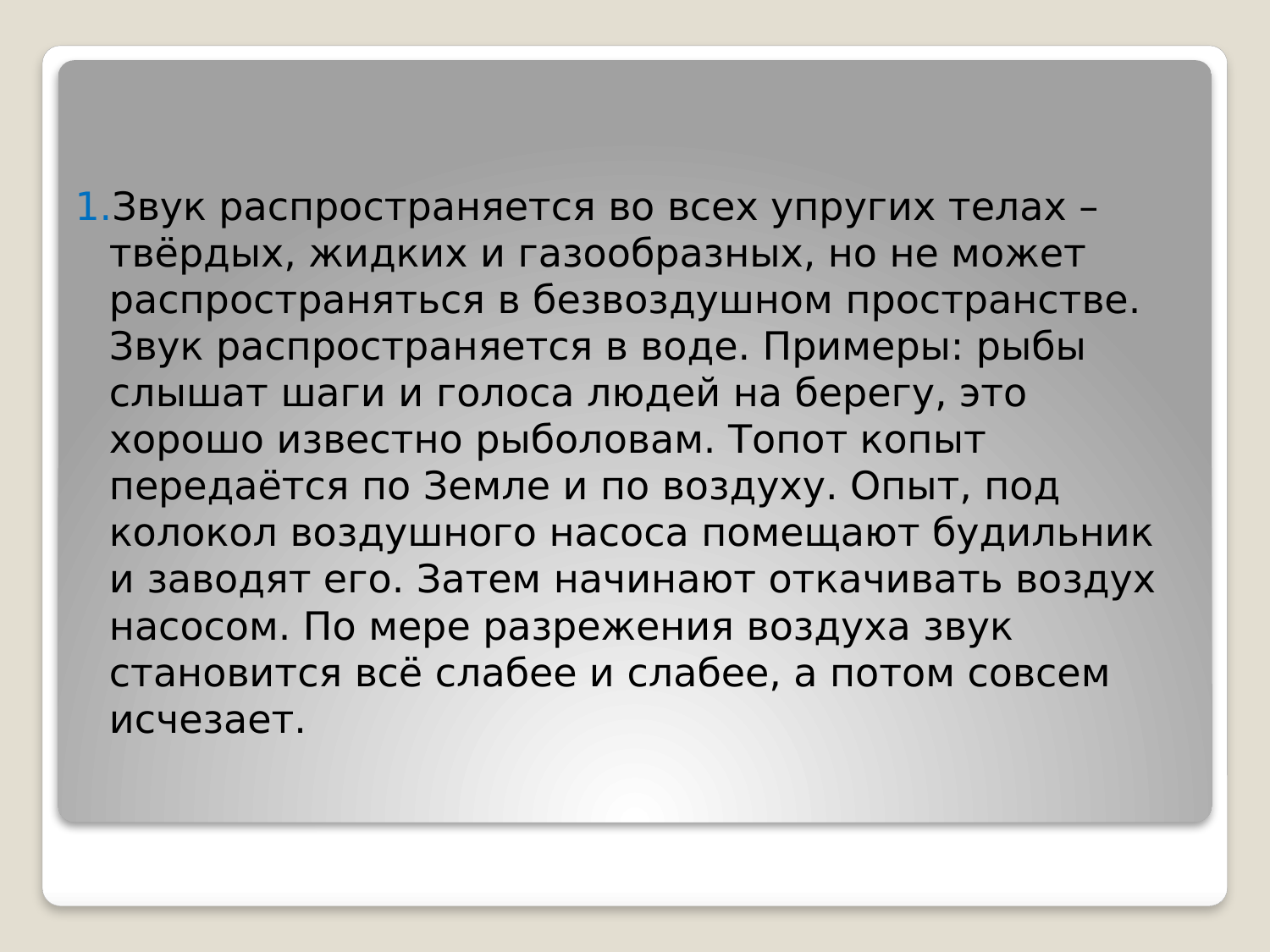

1.Звук распространяется во всех упругих телах – твёрдых, жидких и газообразных, но не может распространяться в безвоздушном пространстве. Звук распространяется в воде. Примеры: рыбы слышат шаги и голоса людей на берегу, это хорошо известно рыболовам. Топот копыт передаётся по Земле и по воздуху. Опыт, под колокол воздушного насоса помещают будильник и заводят его. Затем начинают откачивать воздух насосом. По мере разрежения воздуха звук становится всё слабее и слабее, а потом совсем исчезает.
#